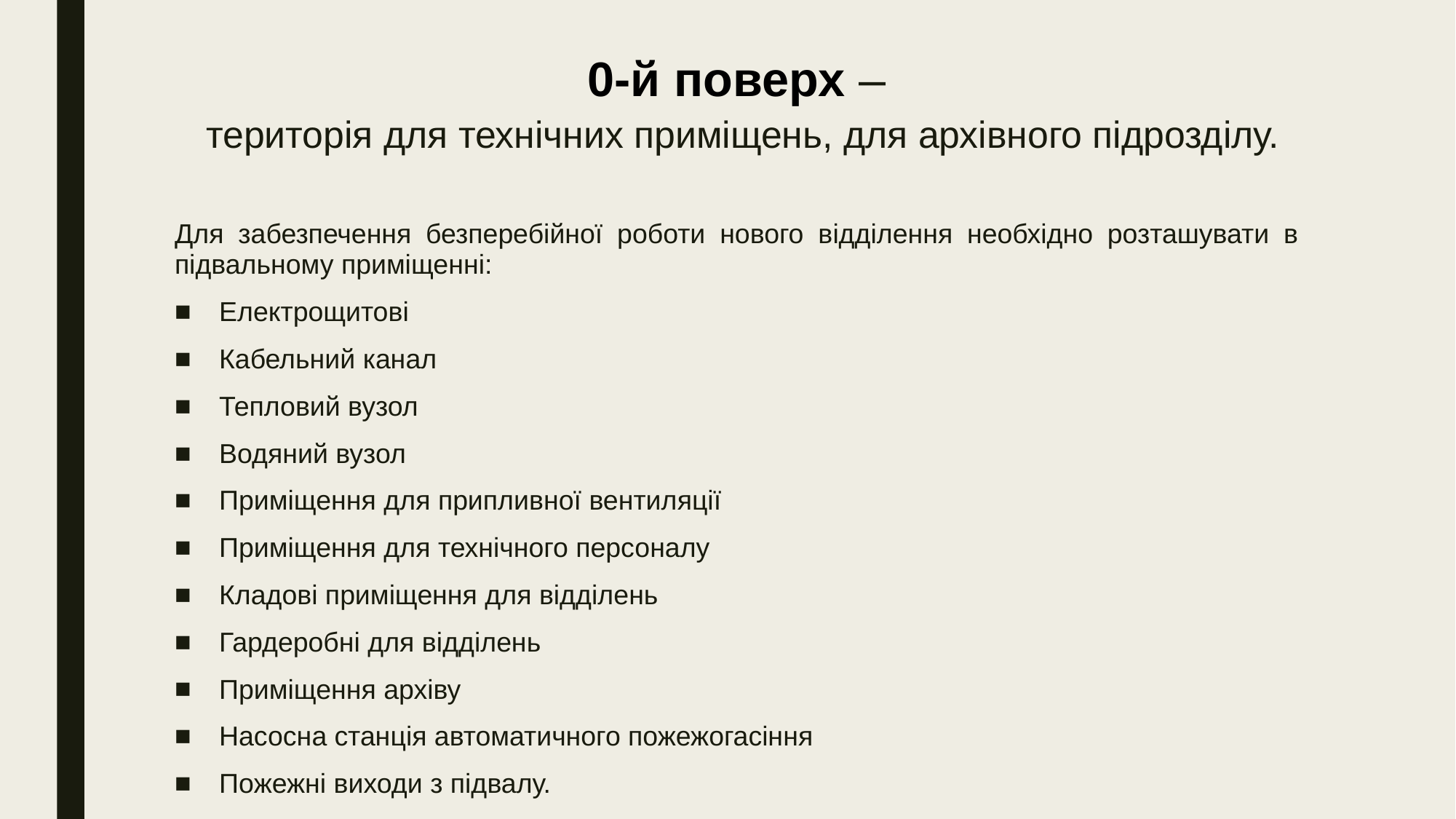

# 0-й поверх – територія для технічних приміщень, для архівного підрозділу.
Для забезпечення безперебійної роботи нового відділення необхідно розташувати в підвальному приміщенні:
Електрощитові
Кабельний канал
Тепловий вузол
Водяний вузол
Приміщення для припливної вентиляції
Приміщення для технічного персоналу
Кладові приміщення для відділень
Гардеробні для відділень
Приміщення архіву
Насосна станція автоматичного пожежогасіння
Пожежні виходи з підвалу.